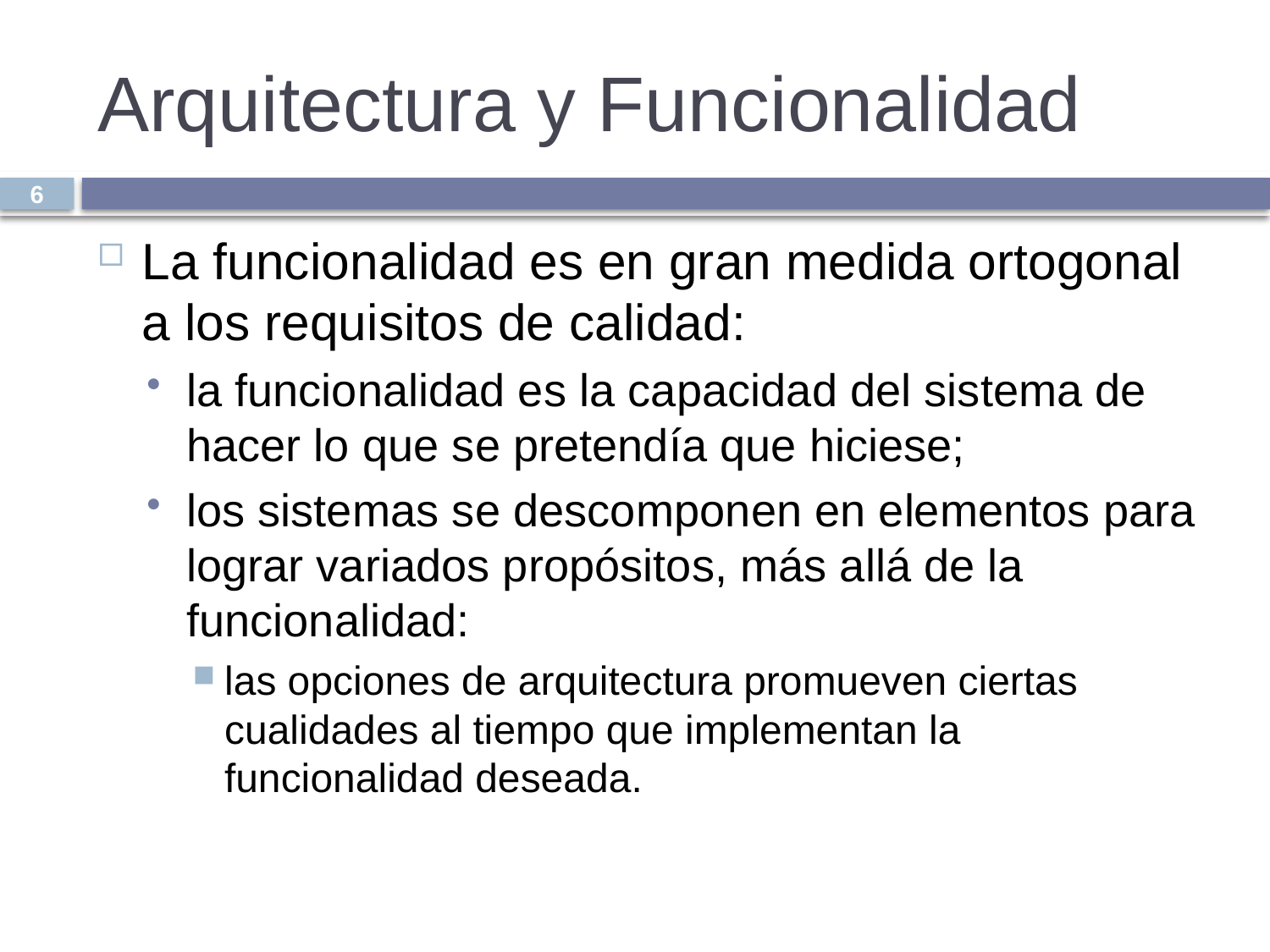

# Arquitectura y Funcionalidad
6
La funcionalidad es en gran medida ortogonal a los requisitos de calidad:
la funcionalidad es la capacidad del sistema de hacer lo que se pretendía que hiciese;
los sistemas se descomponen en elementos para lograr variados propósitos, más allá de la funcionalidad:
las opciones de arquitectura promueven ciertas cualidades al tiempo que implementan la funcionalidad deseada.